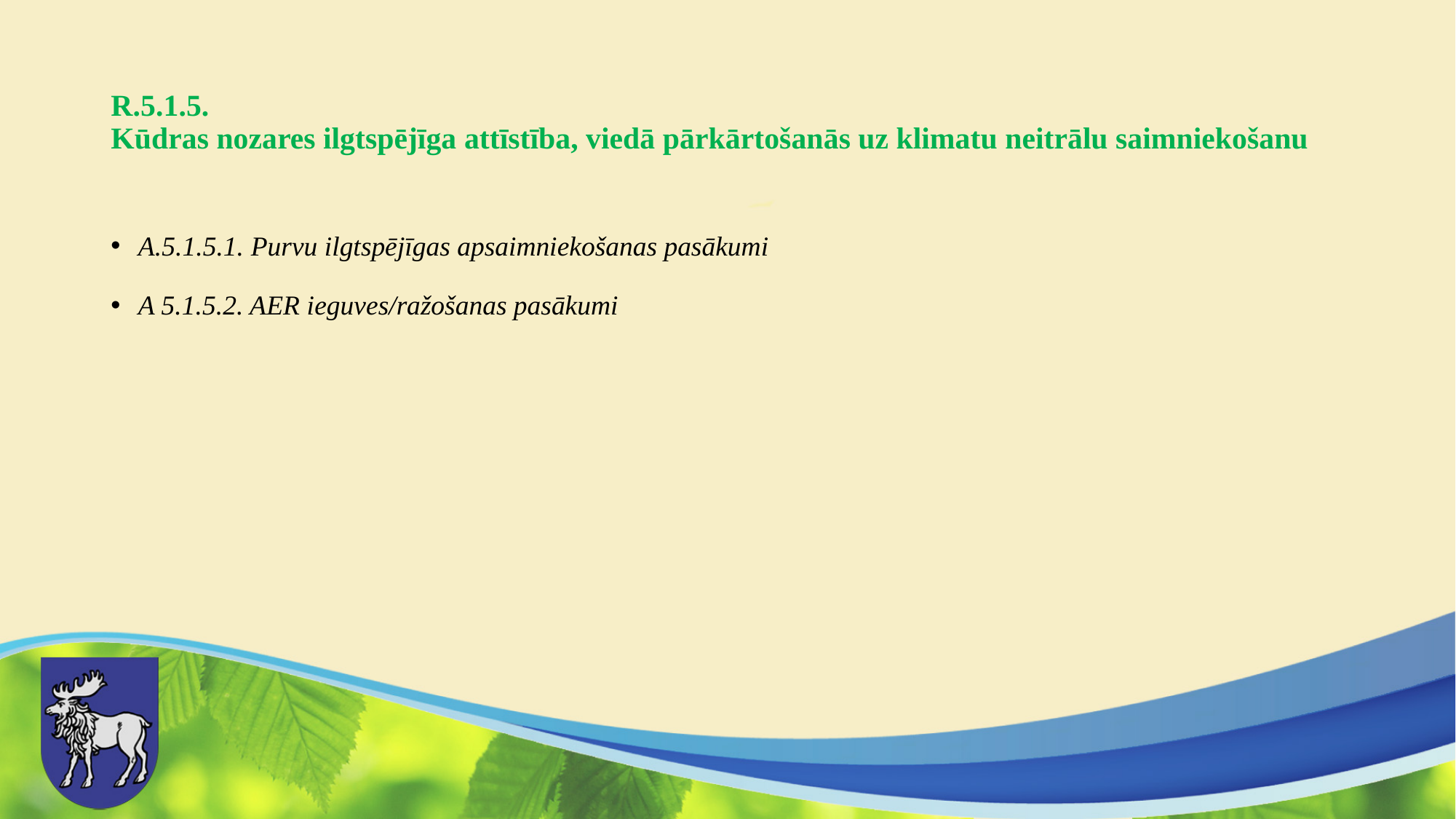

# R.5.1.5. Kūdras nozares ilgtspējīga attīstība, viedā pārkārtošanās uz klimatu neitrālu saimniekošanu
A.5.1.5.1. Purvu ilgtspējīgas apsaimniekošanas pasākumi
A 5.1.5.2. AER ieguves/ražošanas pasākumi